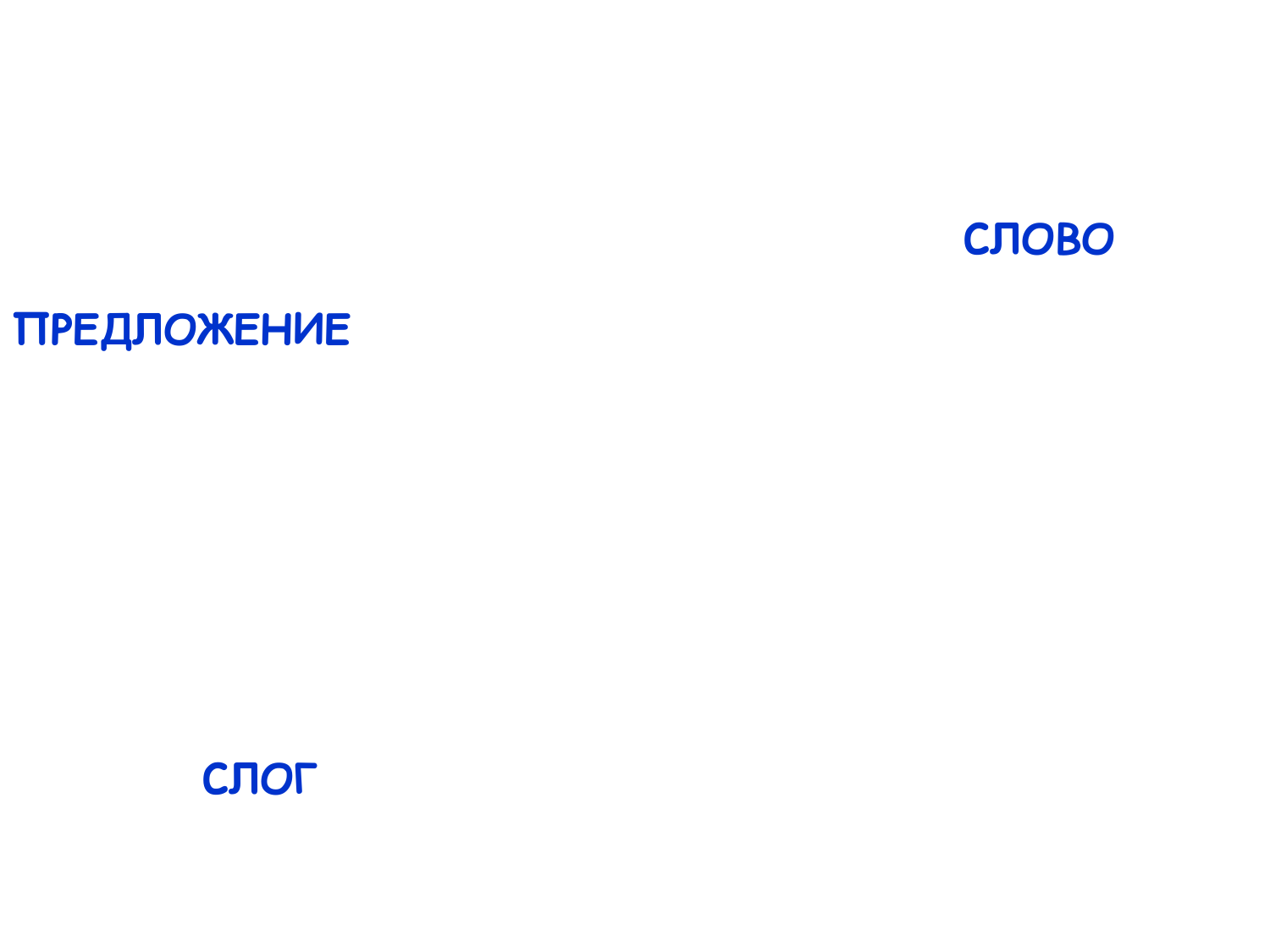

СЛОВО
ПРЕДЛОЖЕНИЕ

СЛОГ
ГЛАСНЫЙ
ЗВУК
СОГЛАСНЫЙ
ТВЁРДЫЙ
МЯГКИЙ